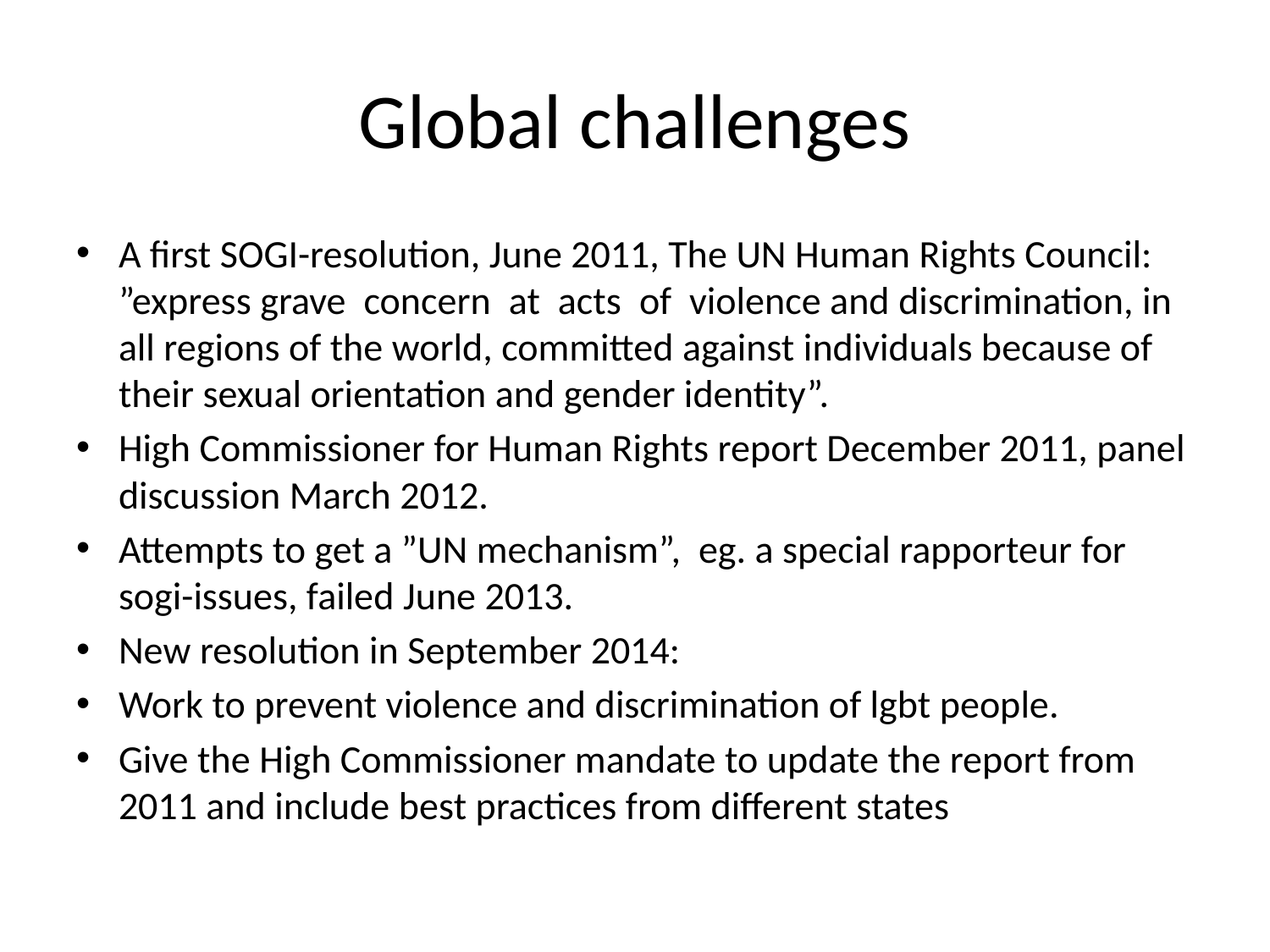

# Global challenges
A first SOGI-resolution, June 2011, The UN Human Rights Council: ”express grave  concern  at  acts  of  violence and discrimination, in all regions of the world, committed against individuals because of their sexual orientation and gender identity”.
High Commissioner for Human Rights report December 2011, panel discussion March 2012.
Attempts to get a ”UN mechanism”,  eg. a special rapporteur for sogi-issues, failed June 2013.
New resolution in September 2014:
Work to prevent violence and discrimination of lgbt people.
Give the High Commissioner mandate to update the report from 2011 and include best practices from different states